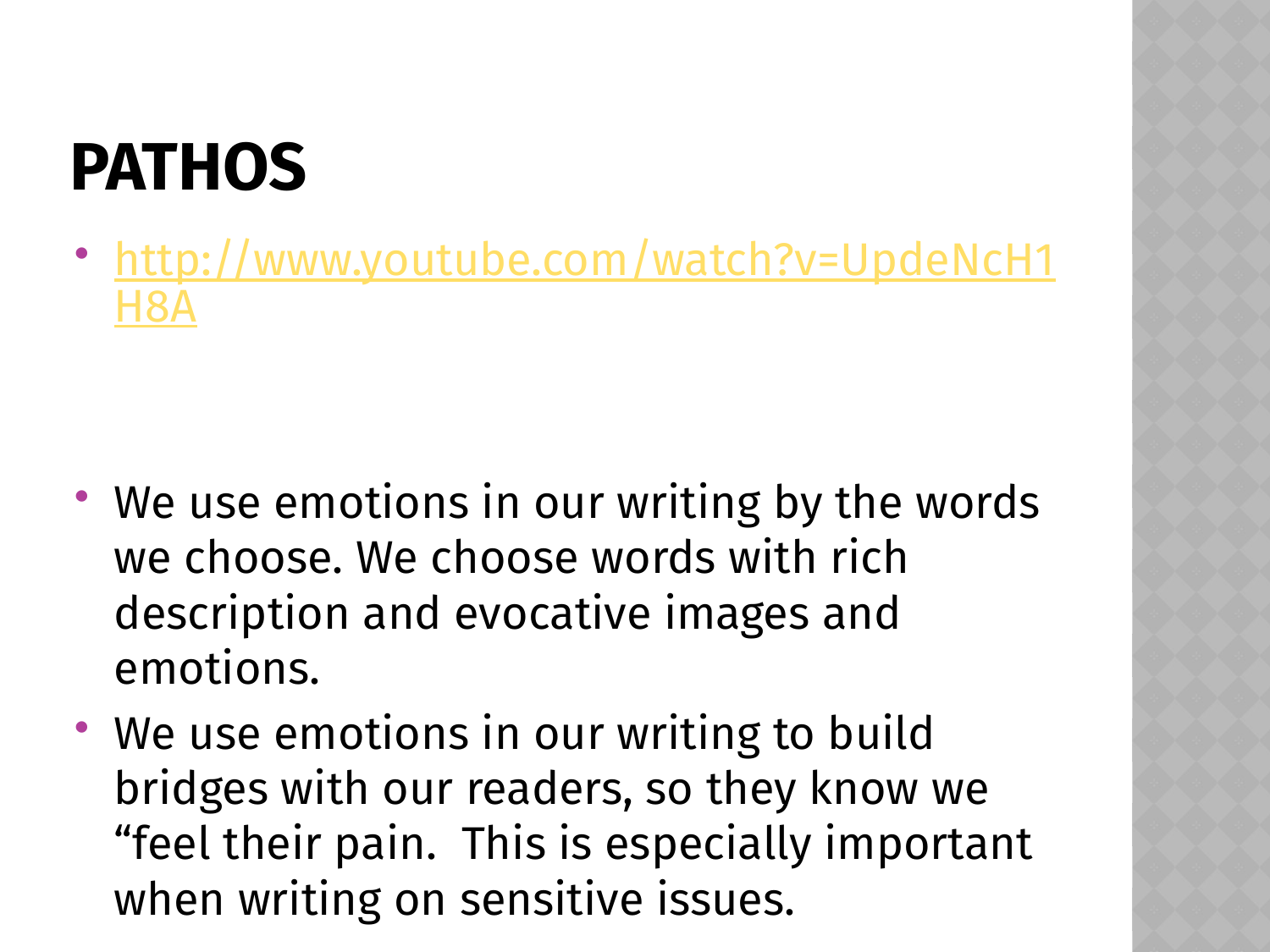

# Pathos
http://www.youtube.com/watch?v=UpdeNcH1H8A

We use emotions in our writing by the words we choose. We choose words with rich description and evocative images and emotions.
We use emotions in our writing to build bridges with our readers, so they know we “feel their pain.  This is especially important when writing on sensitive issues.